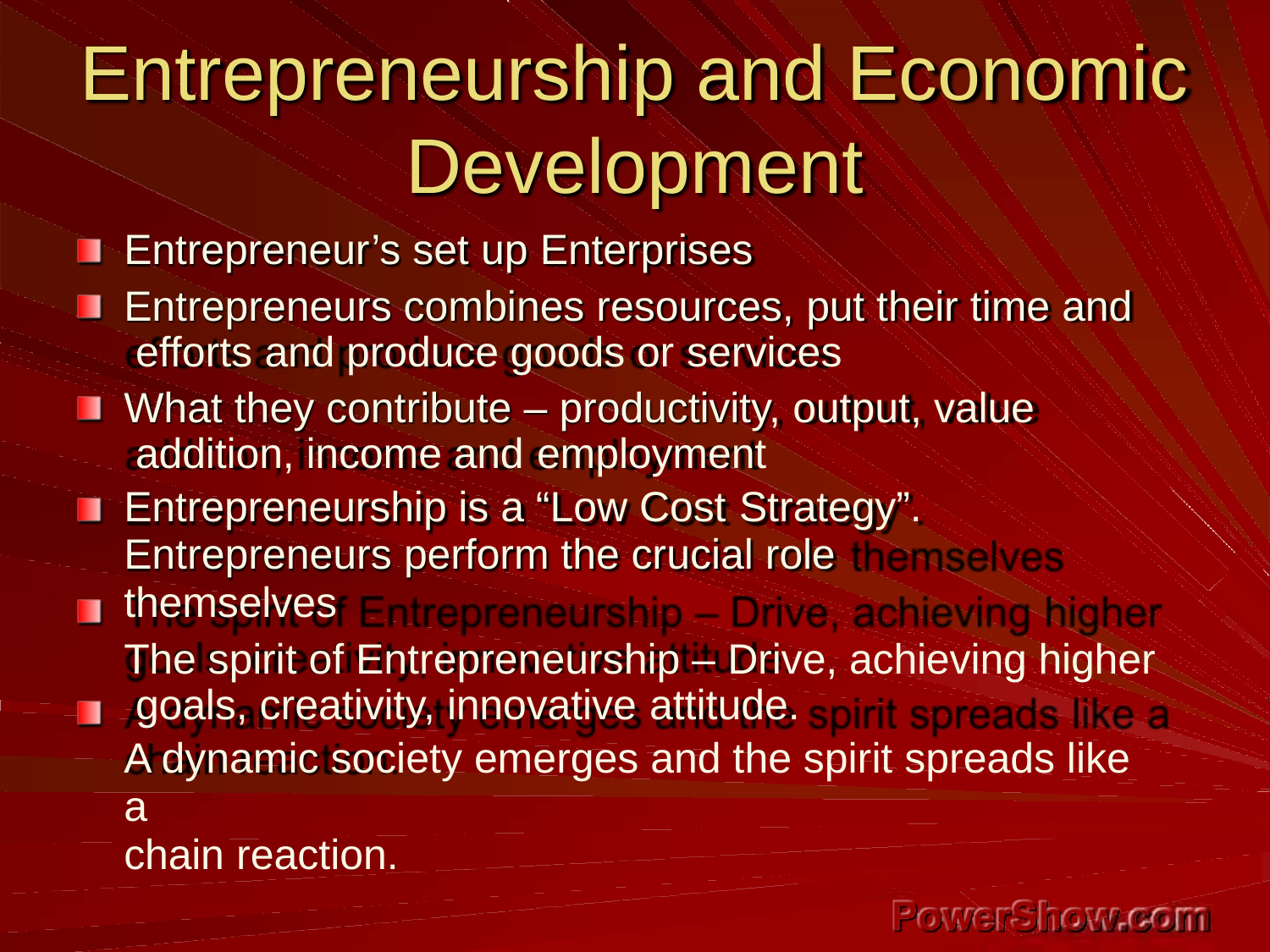

# Entrepreneurship and Economic  Development

Entrepreneur’s set up Enterprises
Entrepreneurs combines resources, put their time and  efforts and produce goods or services
What they contribute – productivity, output, value  addition, income and employment
Entrepreneurship is a “Low Cost Strategy”.
Entrepreneurs perform the crucial role themselves
The spirit of Entrepreneurship – Drive, achieving higher  goals, creativity, innovative attitude.
A dynamic society emerges and the spirit spreads like a
chain reaction.